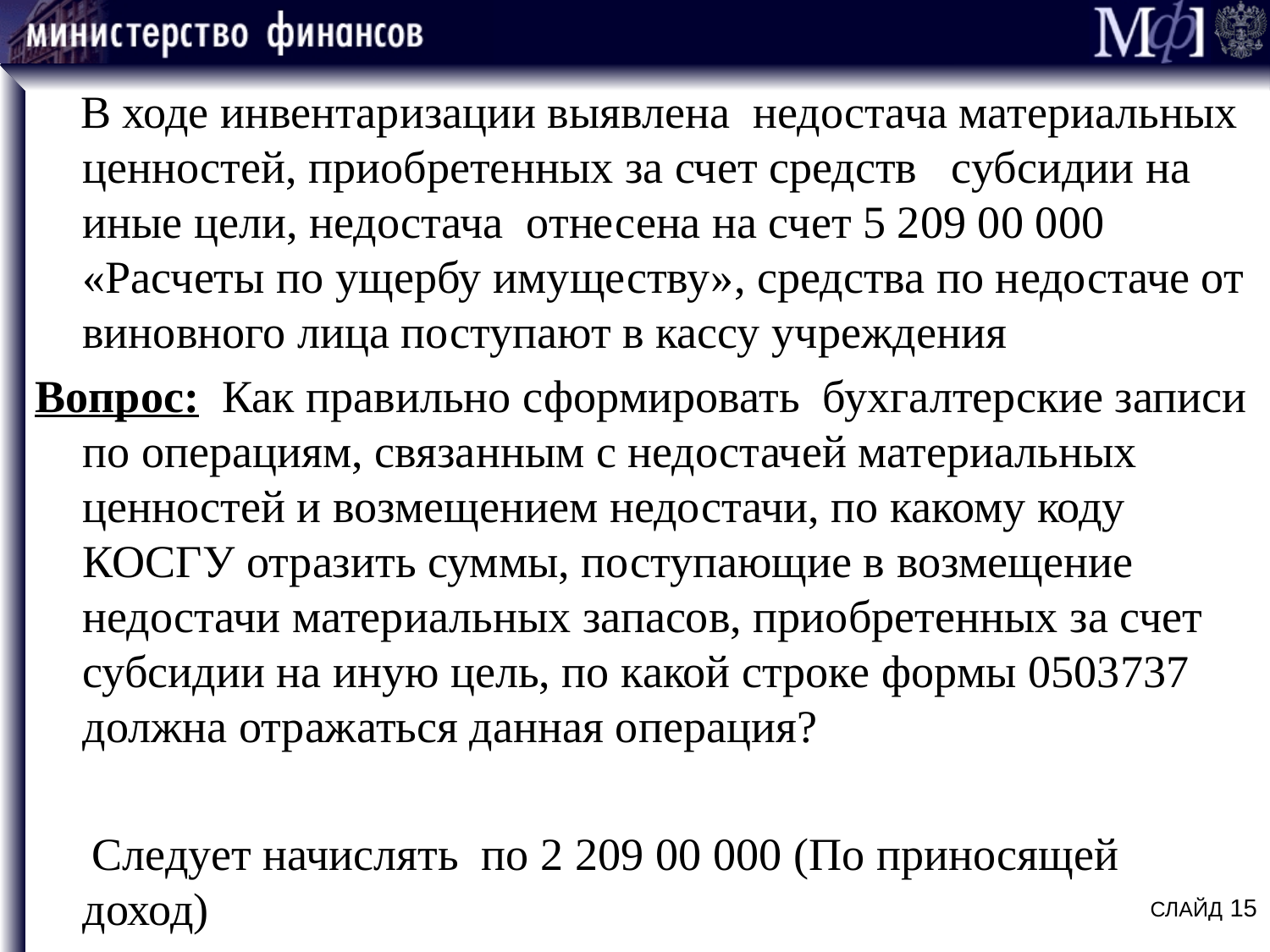

В ходе инвентаризации выявлена  недостача материальных ценностей, приобретенных за счет средств   субсидии на иные цели, недостача  отнесена на счет 5 209 00 000 «Расчеты по ущербу имуществу», средства по недостаче от виновного лица поступают в кассу учреждения
Вопрос:  Как правильно сформировать  бухгалтерские записи по операциям, связанным с недостачей материальных ценностей и возмещением недостачи, по какому коду КОСГУ отразить суммы, поступающие в возмещение недостачи материальных запасов, приобретенных за счет субсидии на иную цель, по какой строке формы 0503737 должна отражаться данная операция?

     Следует начислять  по 2 209 00 000 (По приносящей доход)

#
СЛАЙД 15